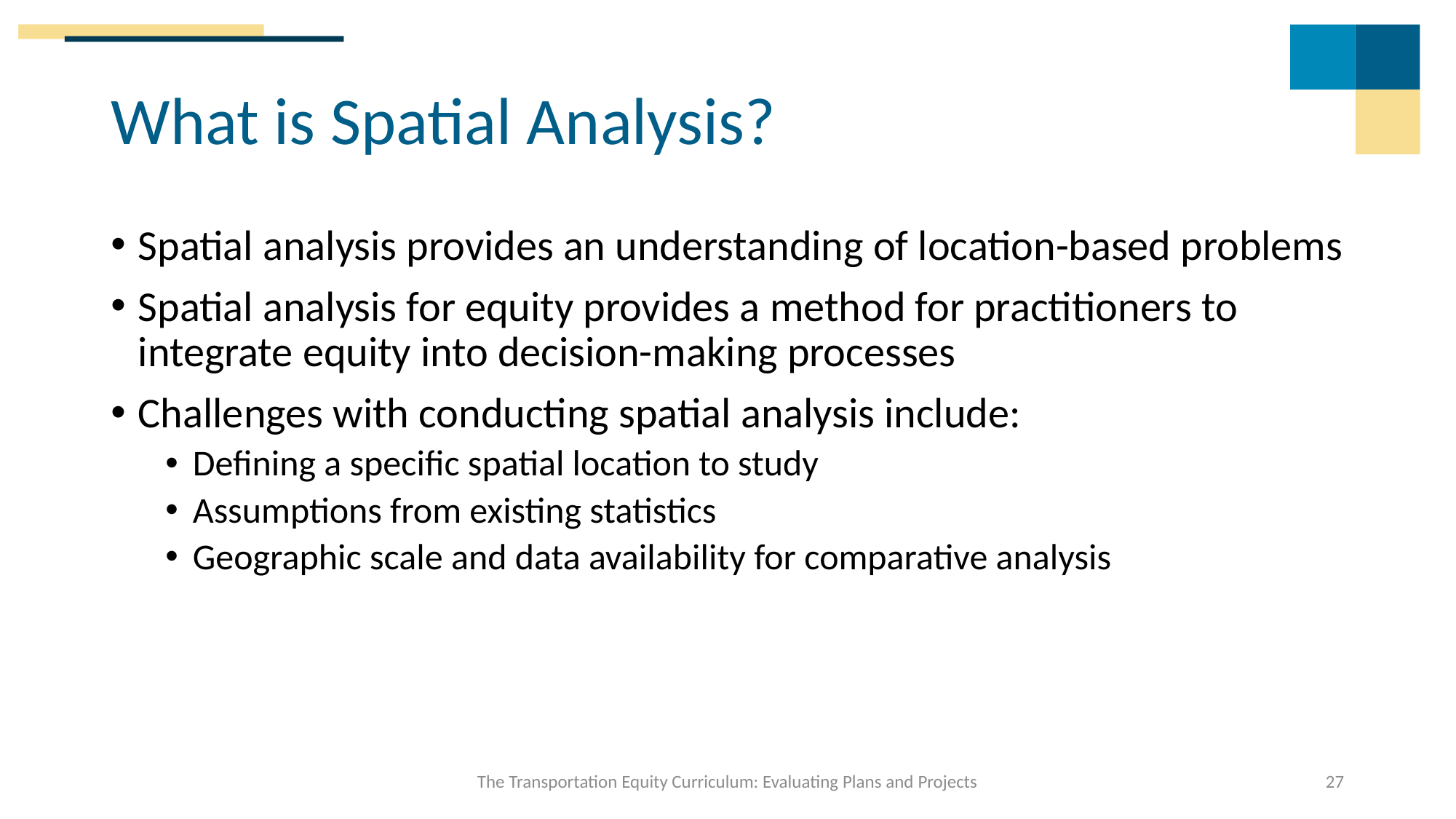

# What is Spatial Analysis?
Spatial analysis provides an understanding of location-based problems
Spatial analysis for equity provides a method for practitioners to integrate equity into decision-making processes
Challenges with conducting spatial analysis include:
Defining a specific spatial location to study
Assumptions from existing statistics
Geographic scale and data availability for comparative analysis
The Transportation Equity Curriculum: Evaluating Plans and Projects
27